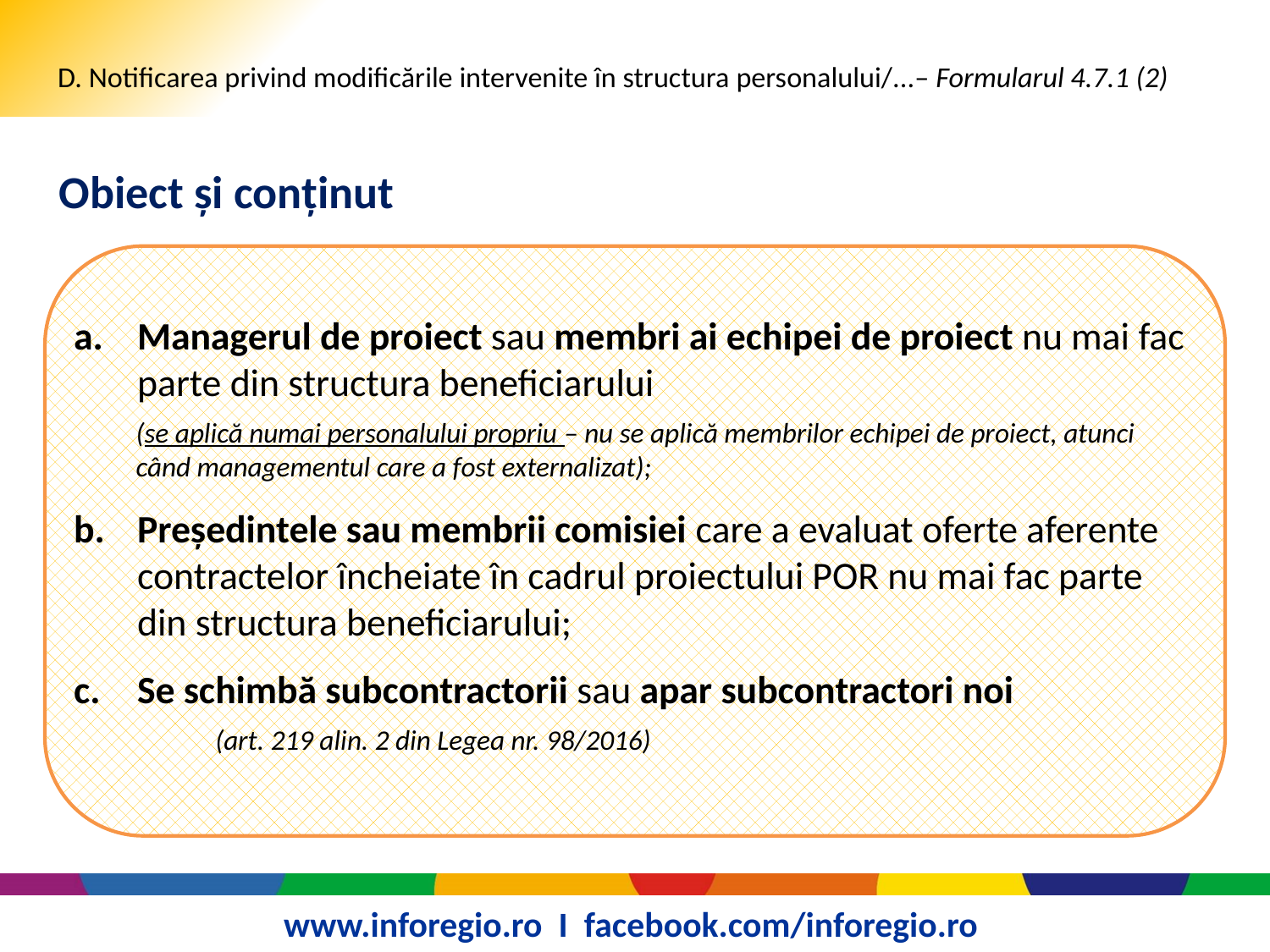

# D. Notificarea privind modificările intervenite în structura personalului/...– Formularul 4.7.1 (2)
Obiect și conținut

Managerul de proiect sau membri ai echipei de proiect nu mai fac parte din structura beneficiarului
(se aplică numai personalului propriu – nu se aplică membrilor echipei de proiect, atunci când managementul care a fost externalizat);
Președintele sau membrii comisiei care a evaluat oferte aferente contractelor încheiate în cadrul proiectului POR nu mai fac parte din structura beneficiarului;
Se schimbă subcontractorii sau apar subcontractori noi                               (art. 219 alin. 2 din Legea nr. 98/2016)